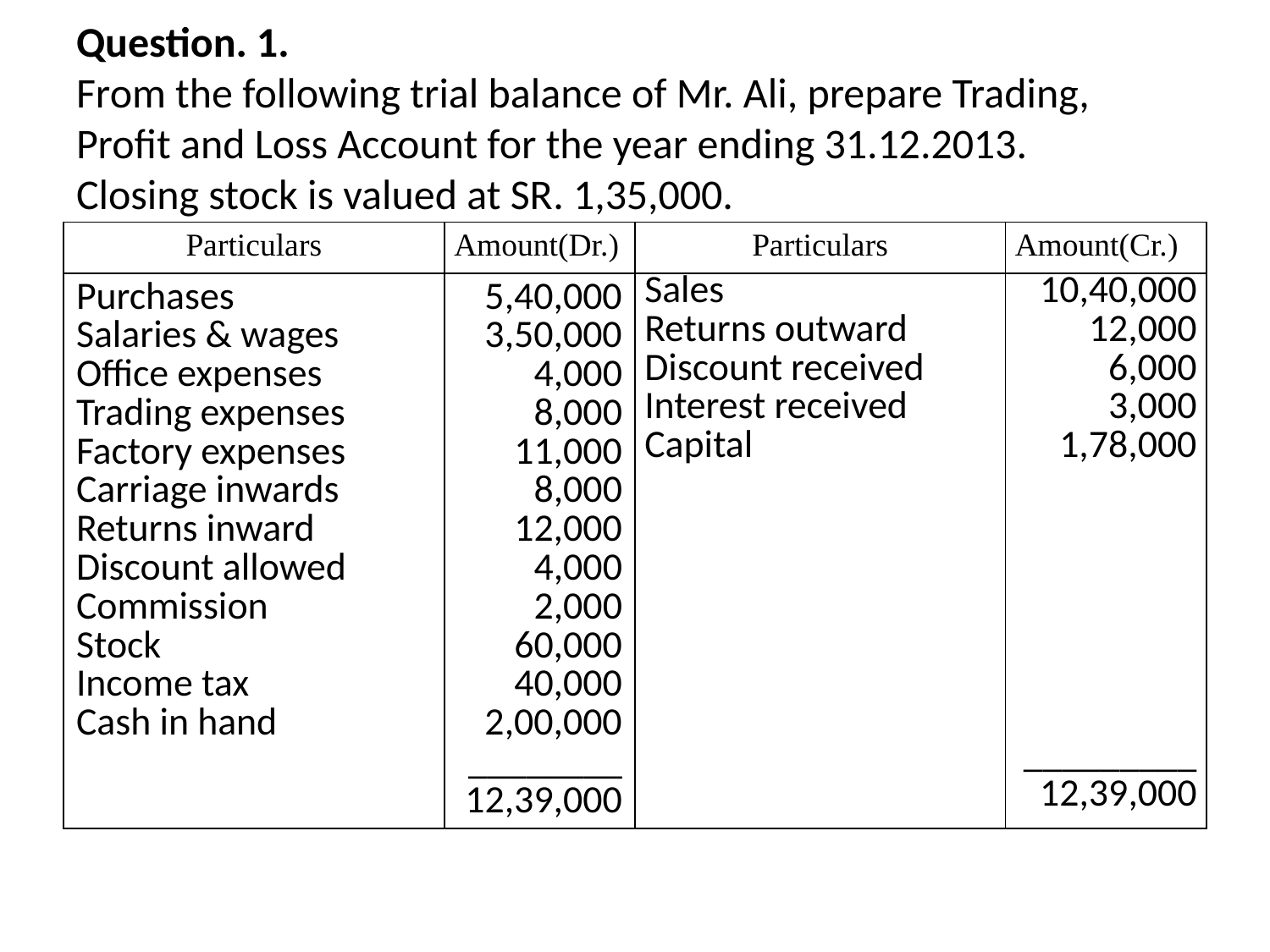

# Question. 1. From the following trial balance of Mr. Ali, prepare Trading, Profit and Loss Account for the year ending 31.12.2013. Closing stock is valued at SR. 1,35,000.
| Particulars | Amount(Dr.) | Particulars | Amount(Cr.) |
| --- | --- | --- | --- |
| Purchases Salaries & wages Office expenses Trading expenses Factory expenses Carriage inwards Returns inward Discount allowed Commission Stock Income tax Cash in hand | 5,40,000 3,50,000 4,000 8,000 11,000 8,000 12,000 4,000 2,000 60,000 40,000 2,00,000 \_\_\_\_\_\_\_\_ 12,39,000 | Sales Returns outward Discount received Interest received Capital | 10,40,000 12,000 6,000 3,000 1,78,000 \_\_\_\_\_\_\_\_\_ 12,39,000 |